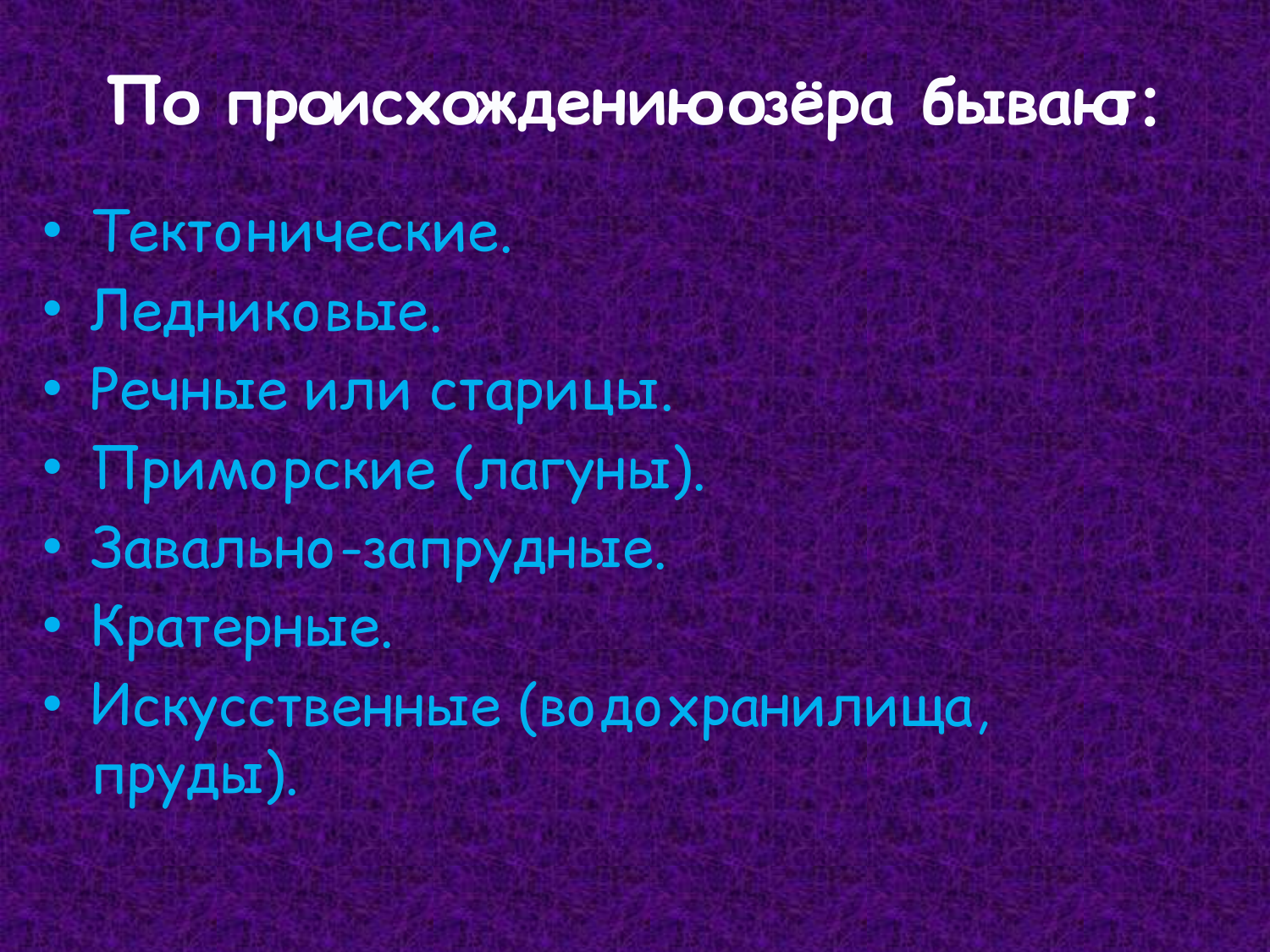

# По происхождению озёра бывают:
Тектонические.
Ледниковые.
Речные или старицы.
Приморские (лагуны).
Завально-запрудные.
Кратерные.
Искусственные (водохранилища, пруды).